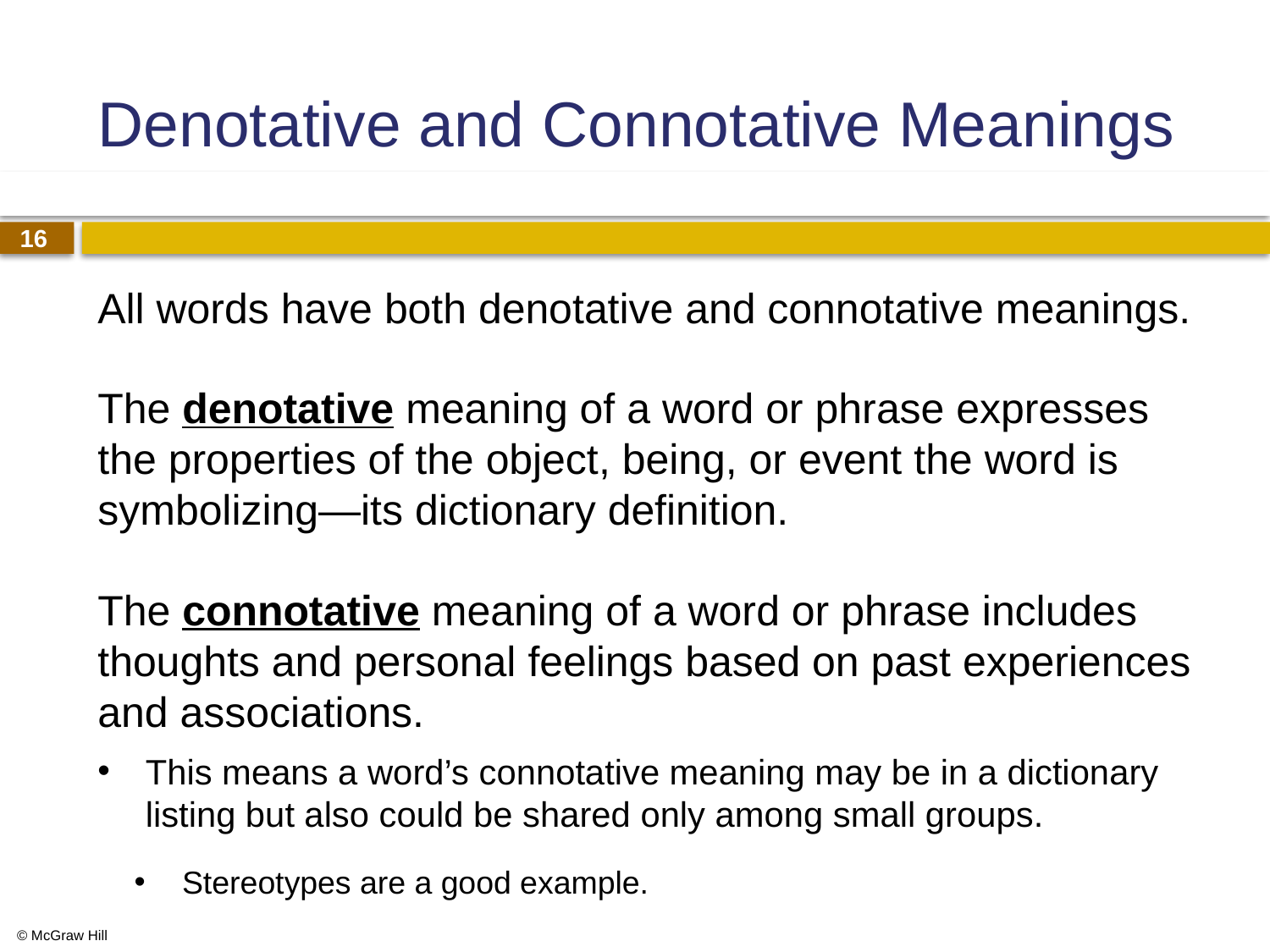

# Denotative and Connotative Meanings
All words have both denotative and connotative meanings.

The denotative meaning of a word or phrase expresses the properties of the object, being, or event the word is symbolizing—its dictionary definition.

The connotative meaning of a word or phrase includes thoughts and personal feelings based on past experiences and associations.
This means a word’s connotative meaning may be in a dictionary listing but also could be shared only among small groups.
Stereotypes are a good example.